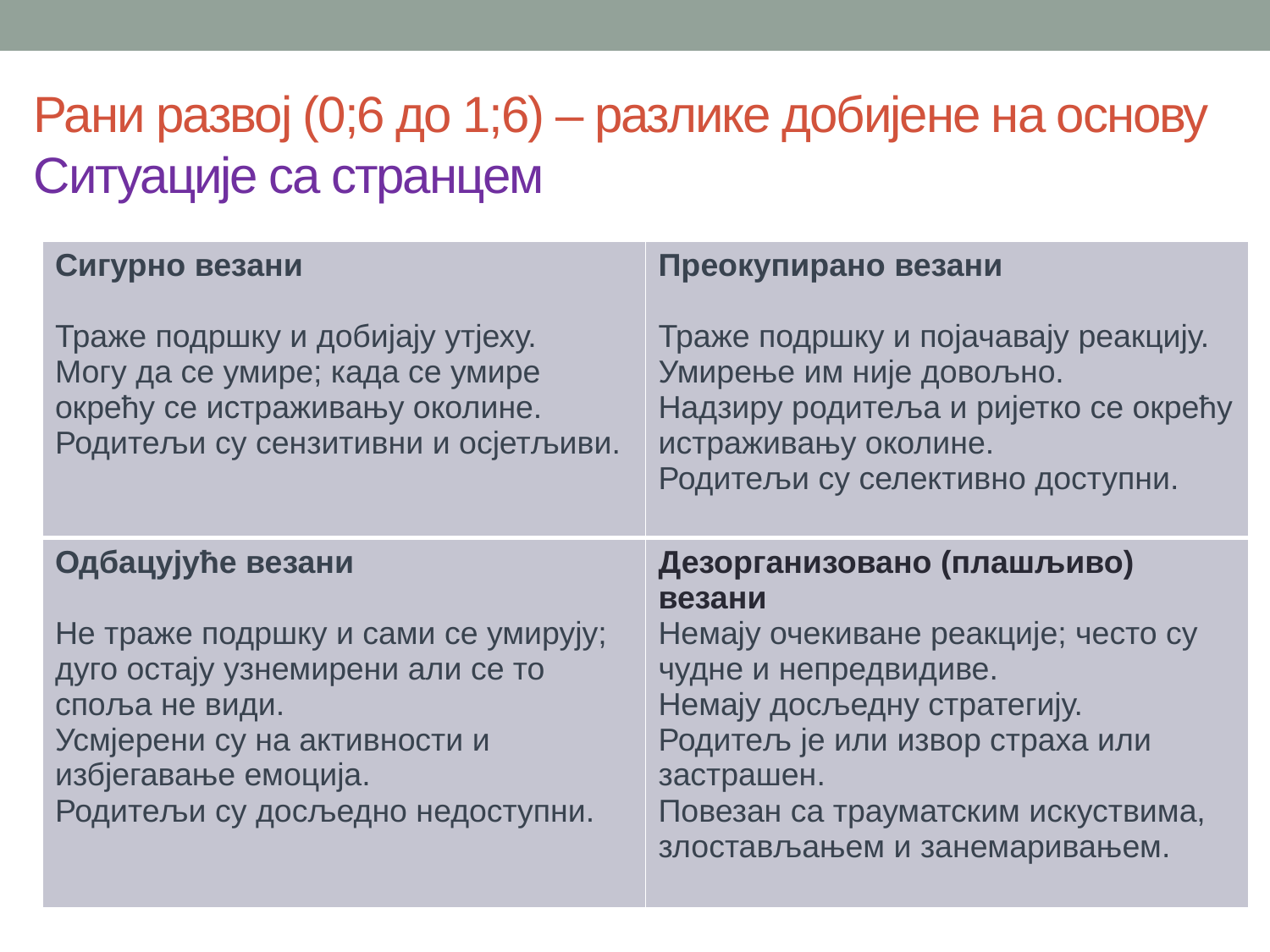

# Рани развој (0;6 до 1;6) – разлике добијене на основу Ситуације са странцем
| Сигурно везани Траже подршку и добијају утјеху. Могу да се умире; када се умире окрећу се истраживању околине. Родитељи су сензитивни и осјетљиви. | Преокупирано везани Траже подршку и појачавају реакцију. Умирење им није довољно. Надзиру родитеља и ријетко се окрећу истраживању околине. Родитељи су селективно доступни. |
| --- | --- |
| Одбацујуће везани Не траже подршку и сами се умирују; дуго остају узнемирени али се то споља не види. Усмјерени су на активности и избјегавање емоција. Родитељи су досљедно недоступни. | Дезорганизовано (плашљиво) везани Немају очекиване реакције; често су чудне и непредвидиве. Немају досљедну стратегију. Родитељ је или извор страха или застрашен. Повезан са трауматским искуствима, злостављањем и занемаривањем. |